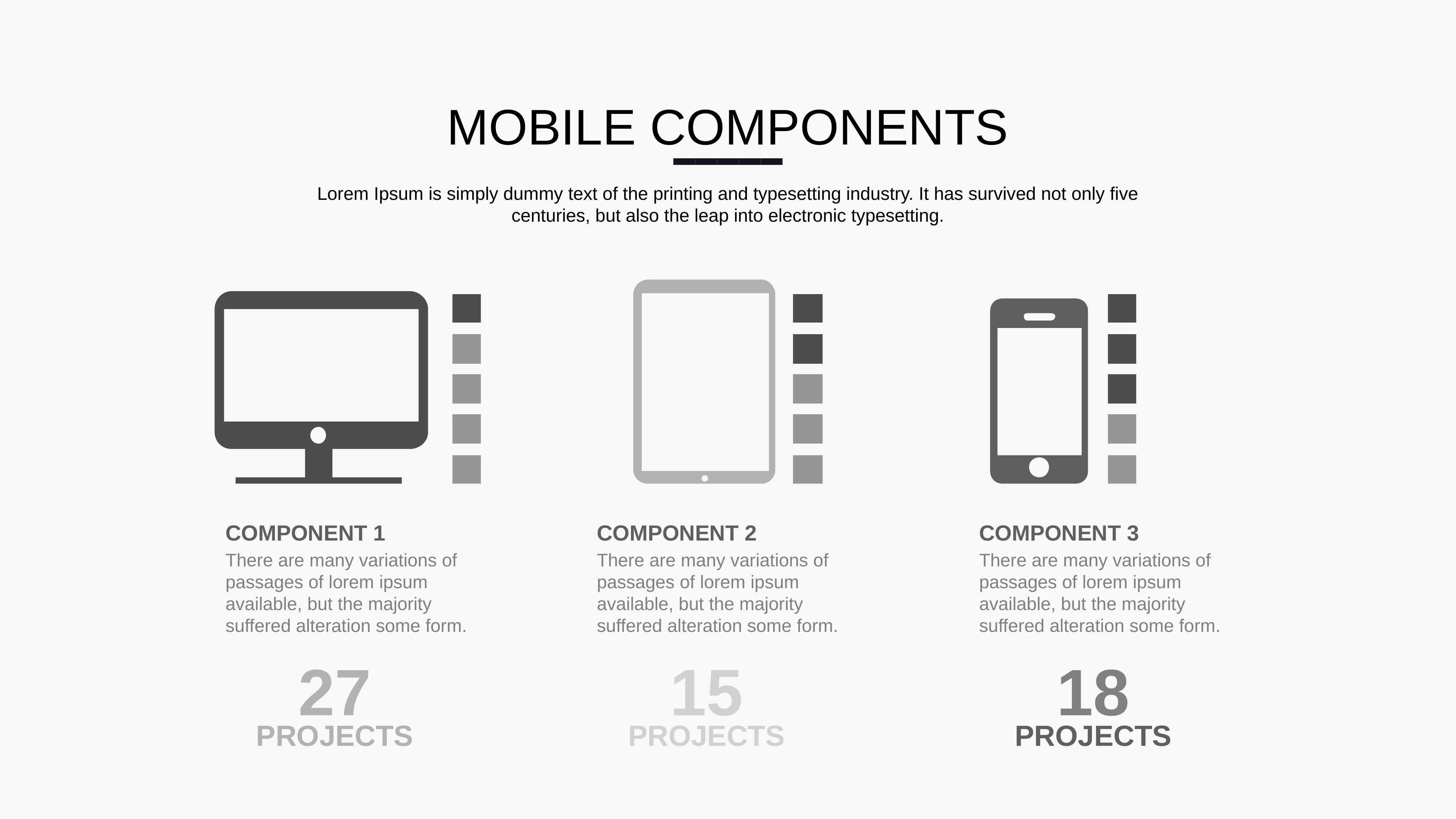

MOBILE COMPONENTS

Lorem Ipsum is simply dummy text of the printing and typesetting industry. It has survived not only five centuries, but also the leap into electronic typesetting.

COMPONENT 1
There are many variations of passages of lorem ipsum available, but the majority suffered alteration some form.
COMPONENT 2
There are many variations of passages of lorem ipsum available, but the majority suffered alteration some form.
COMPONENT 3
There are many variations of passages of lorem ipsum available, but the majority suffered alteration some form.
27
15
18
PROJECTS
PROJECTS
PROJECTS